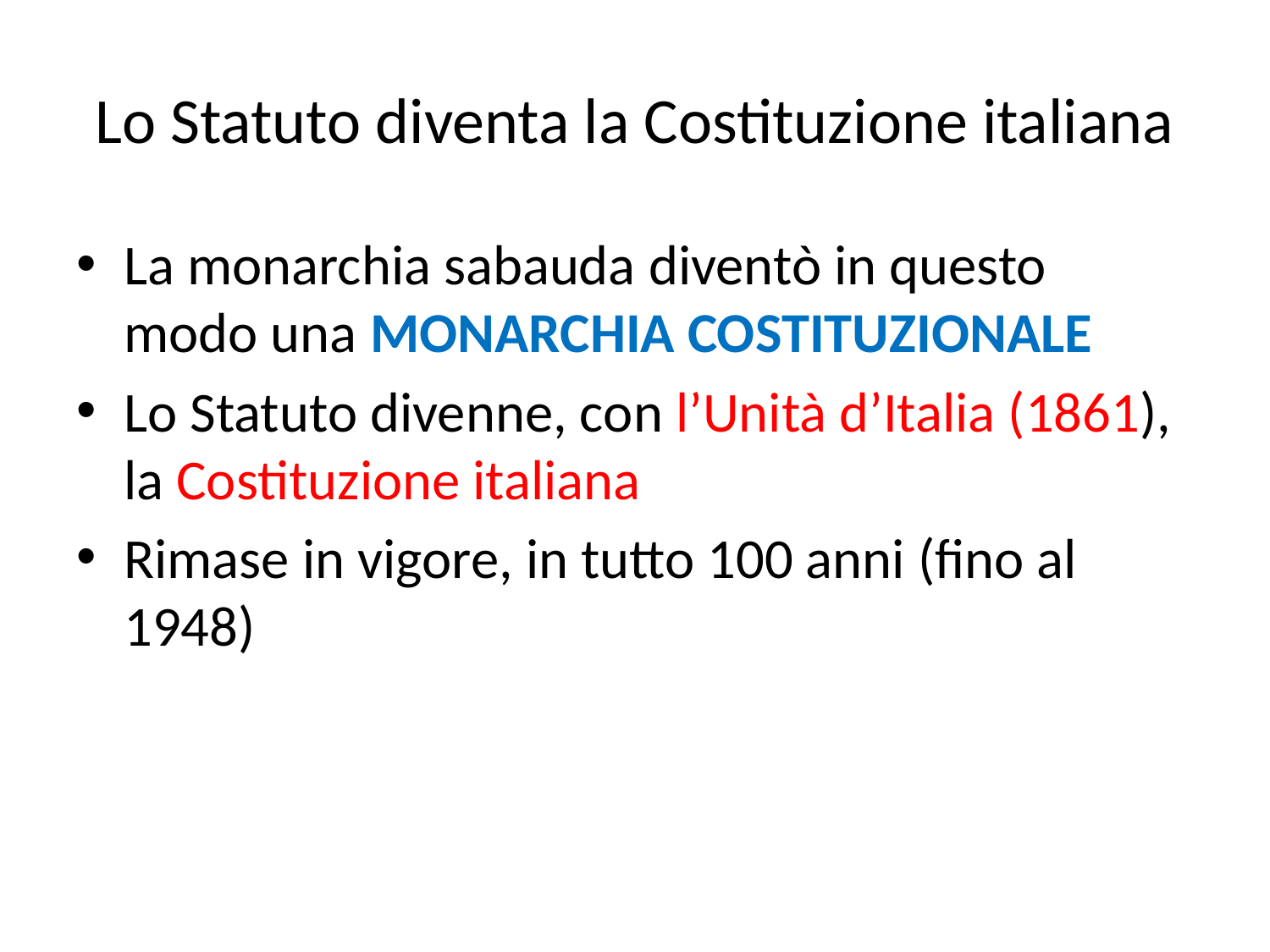

# Lo Statuto diventa la Costituzione italiana
La monarchia sabauda diventò in questo modo una MONARCHIA COSTITUZIONALE
Lo Statuto divenne, con l’Unità d’Italia (1861), la Costituzione italiana
Rimase in vigore, in tutto 100 anni (fino al 1948)